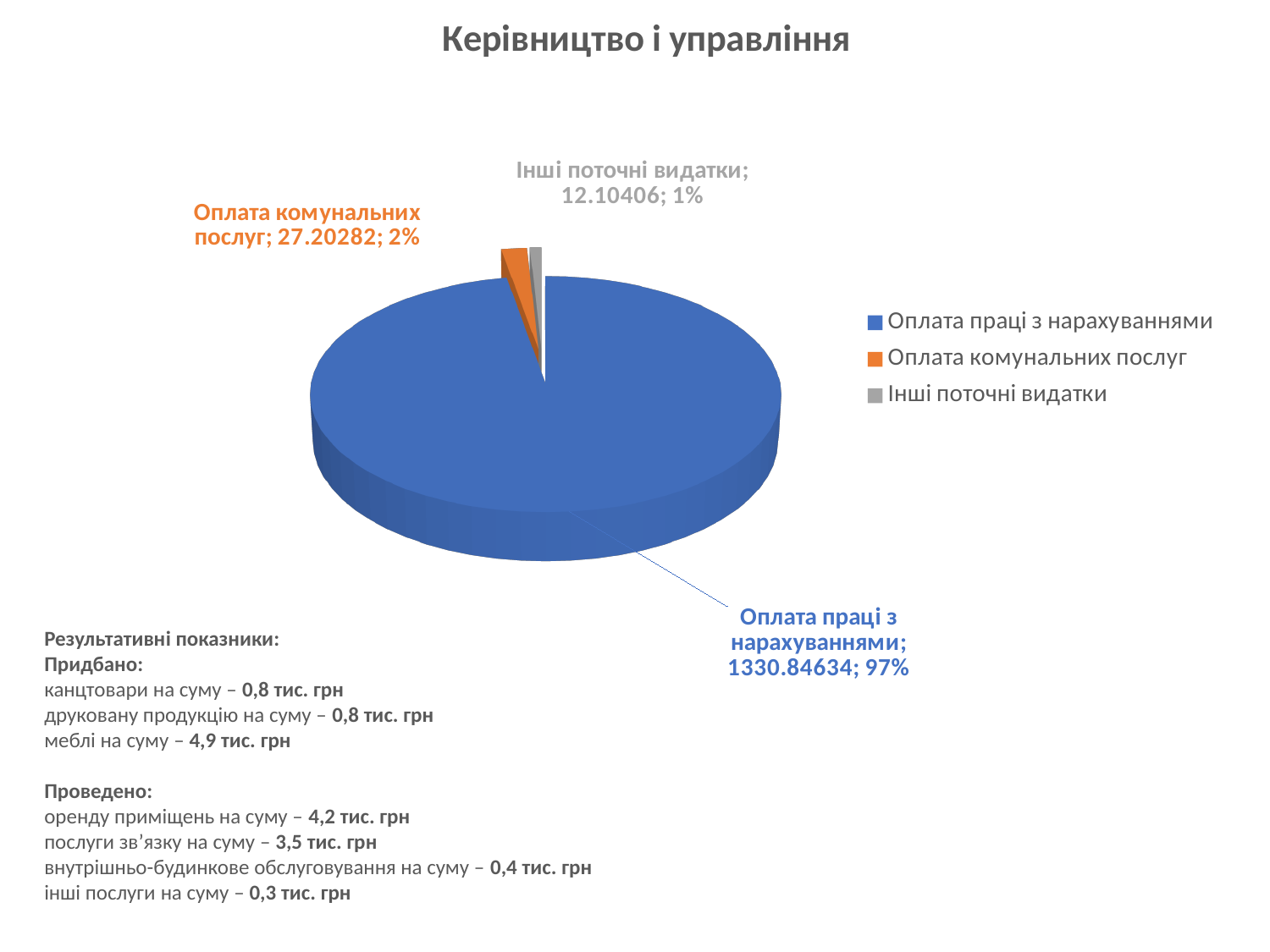

[unsupported chart]

Результативні показники:
Придбано:
канцтовари на суму – 0,8 тис. грн
друковану продукцію на суму – 0,8 тис. грн
меблі на суму – 4,9 тис. грн

Проведено:
оренду приміщень на суму – 4,2 тис. грн
послуги зв’язку на суму – 3,5 тис. грн
внутрішньо-будинкове обслуговування на суму – 0,4 тис. грн
інші послуги на суму – 0,3 тис. грн